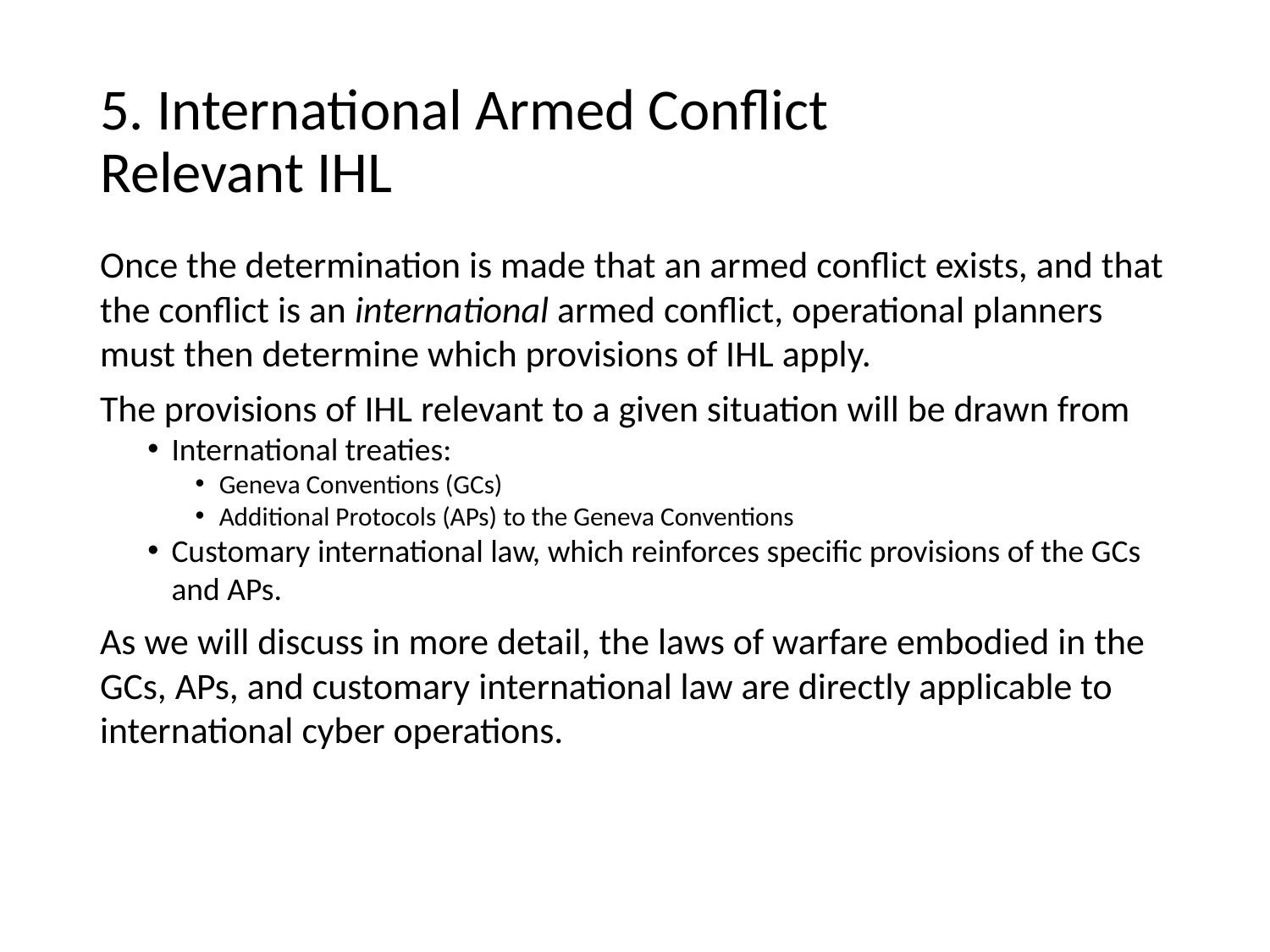

# 5. International Armed Conflict Relevant IHL
Once the determination is made that an armed conflict exists, and that the conflict is an international armed conflict, operational planners must then determine which provisions of IHL apply.
The provisions of IHL relevant to a given situation will be drawn from
International treaties:
Geneva Conventions (GCs)
Additional Protocols (APs) to the Geneva Conventions
Customary international law, which reinforces specific provisions of the GCs and APs.
As we will discuss in more detail, the laws of warfare embodied in the GCs, APs, and customary international law are directly applicable to international cyber operations.